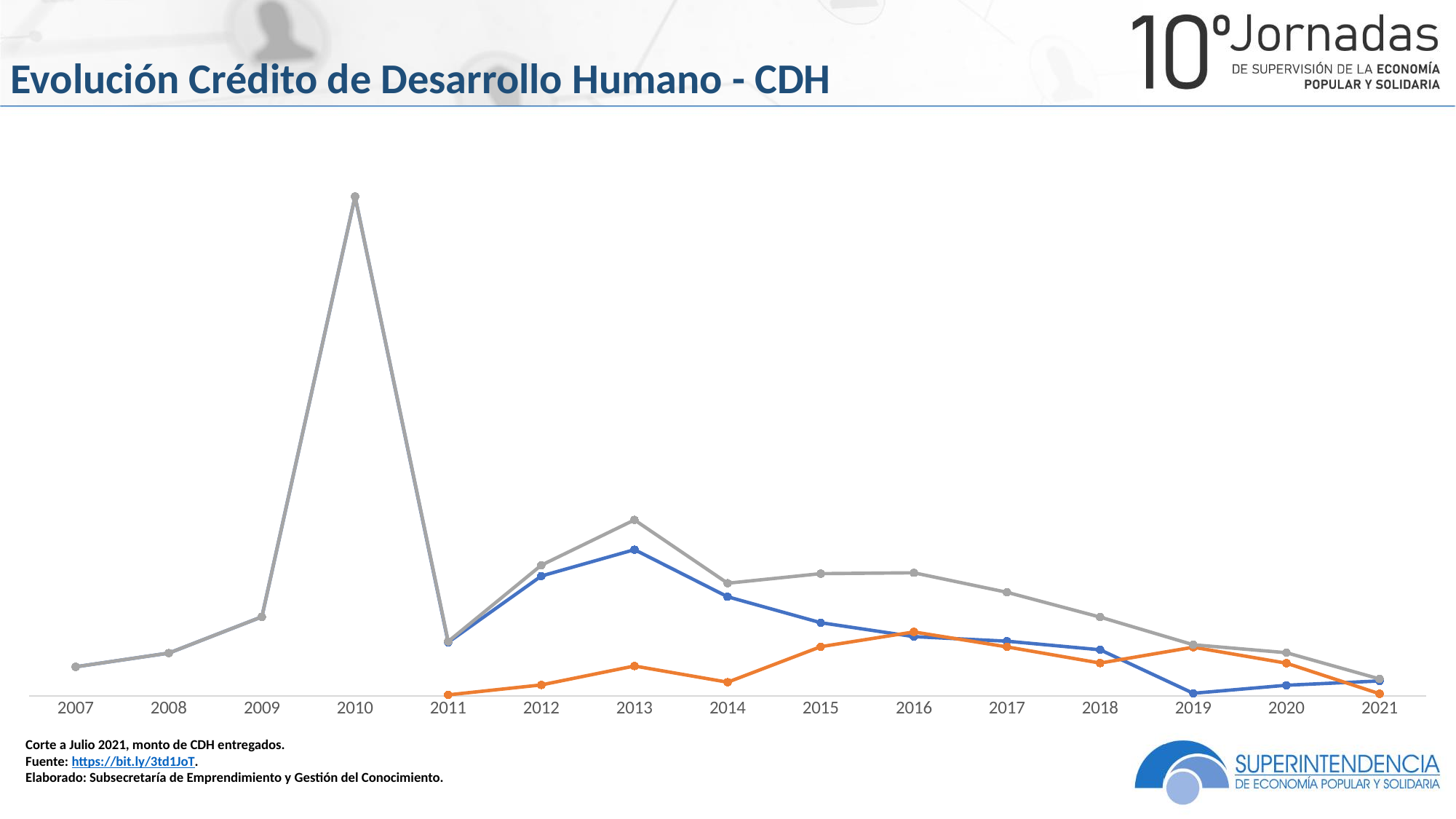

Evolución Crédito de Desarrollo Humano - CDH

### Chart

| Category | Indivudual | Asociativo | Total |
|---|---|---|---|
| 2007 | 20151287.0 | None | 20151287.0 |
| 2008 | 29696722.0 | None | 29696722.0 |
| 2009 | 54953654.0 | None | 54953654.0 |
| 2010 | 347435642.0 | None | 347435642.0 |
| 2011 | 37176649.0 | 603208.0 | 37779857.0 |
| 2012 | 83326009.0 | 7542268.0 | 90868277.0 |
| 2013 | 101653068.0 | 20724375.0 | 122377443.0 |
| 2014 | 68866998.0 | 9449539.0 | 78316537.0 |
| 2015 | 50831676.0 | 34142171.0 | 84973847.0 |
| 2016 | 41147083.0 | 44418320.0 | 85565403.0 |
| 2017 | 37970564.0 | 34008239.0 | 71978803.0 |
| 2018 | 31984220.0 | 22760418.0 | 54744638.0 |
| 2019 | 1718059.0 | 33775525.0 | 35493584.0 |
| 2020 | 7311767.0 | 22658218.0 | 29969985.0 |
| 2021 | 10311593.0 | 1397401.0 | 11708994.0 |
Corte a Julio 2021, monto de CDH entregados.
Fuente: https://bit.ly/3td1JoT.
Elaborado: Subsecretaría de Emprendimiento y Gestión del Conocimiento.